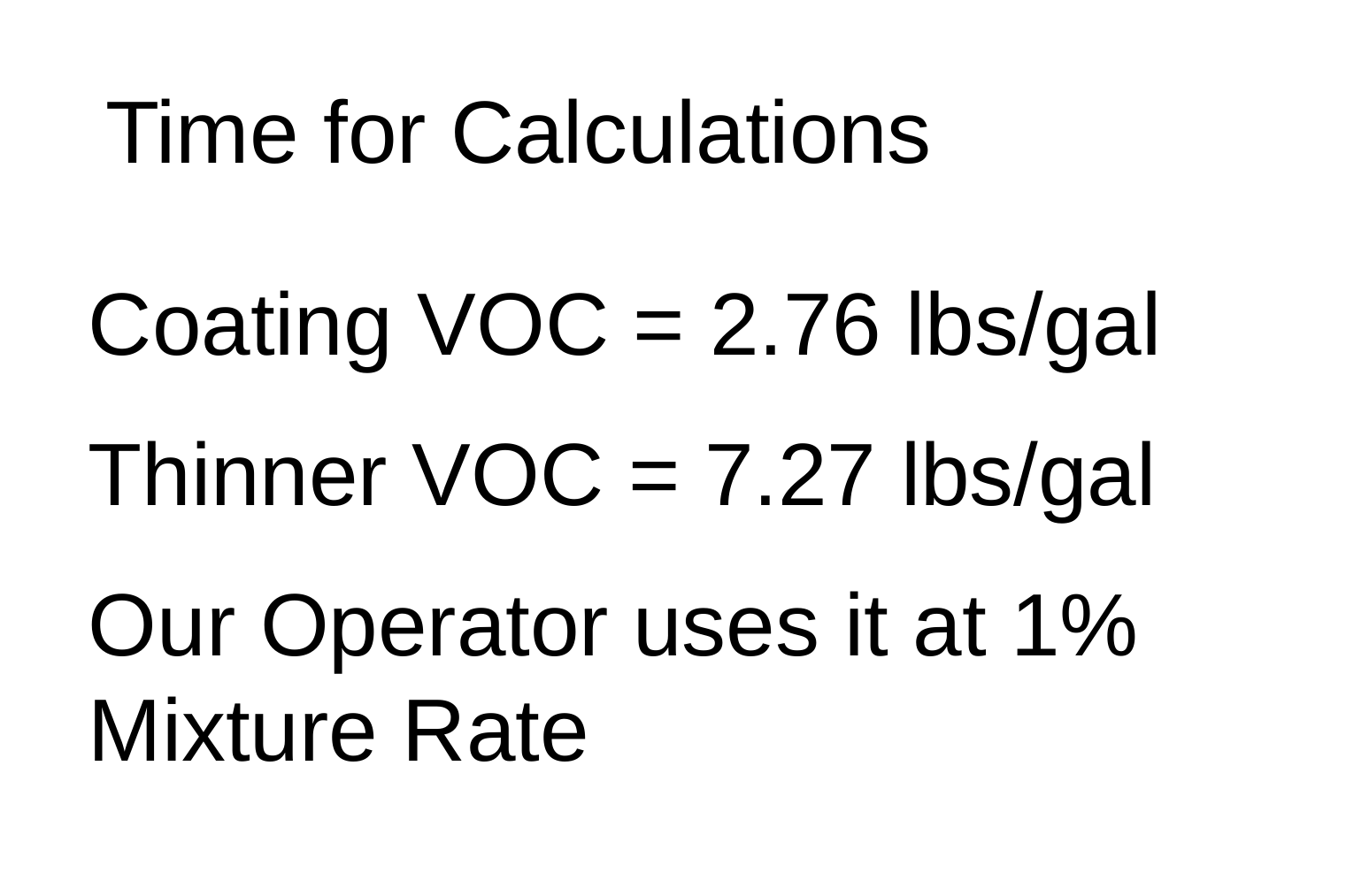

# Time for Calculations
Coating VOC = 2.76 lbs/gal
Thinner VOC = 7.27 lbs/gal
Our Operator uses it at 1% Mixture Rate